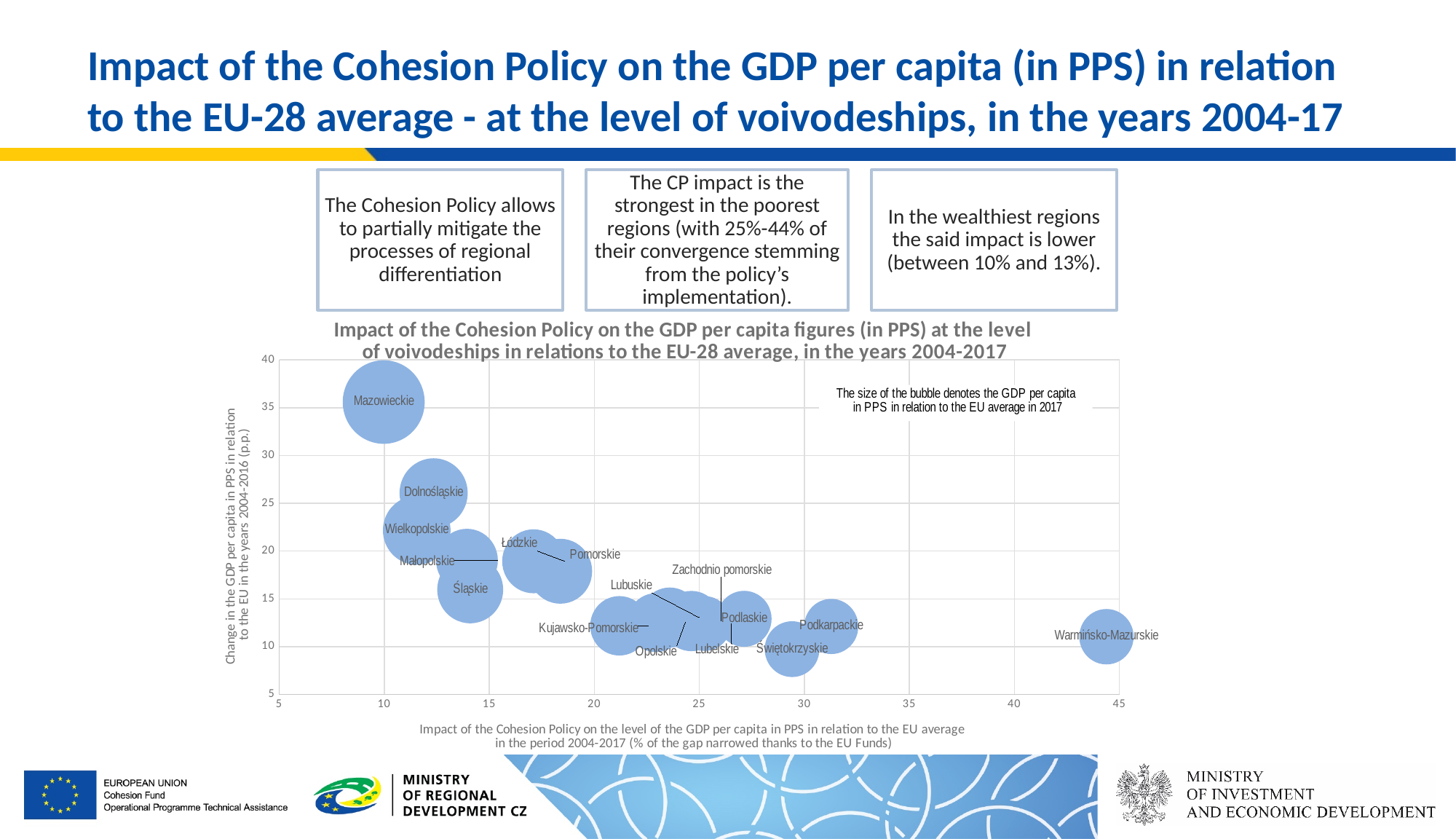

# Impact of the Cohesion Policy on the GDP per capita (in PPS) in relation to the EU-28 average - at the level of voivodeships, in the years 2004-17
The Cohesion Policy allows to partially mitigate the processes of regional differentiation
The CP impact is the strongest in the poorest regions (with 25%-44% of their convergence stemming from the policy’s implementation).
In the wealthiest regions the said impact is lower (between 10% and 13%).

### Chart: Impact of the Cohesion Policy on the GDP per capita figures (in PPS) at the level of voivodeships in relations to the EU-28 average, in the years 2004-2017

| Category | Dolnośląskie |
|---|---|